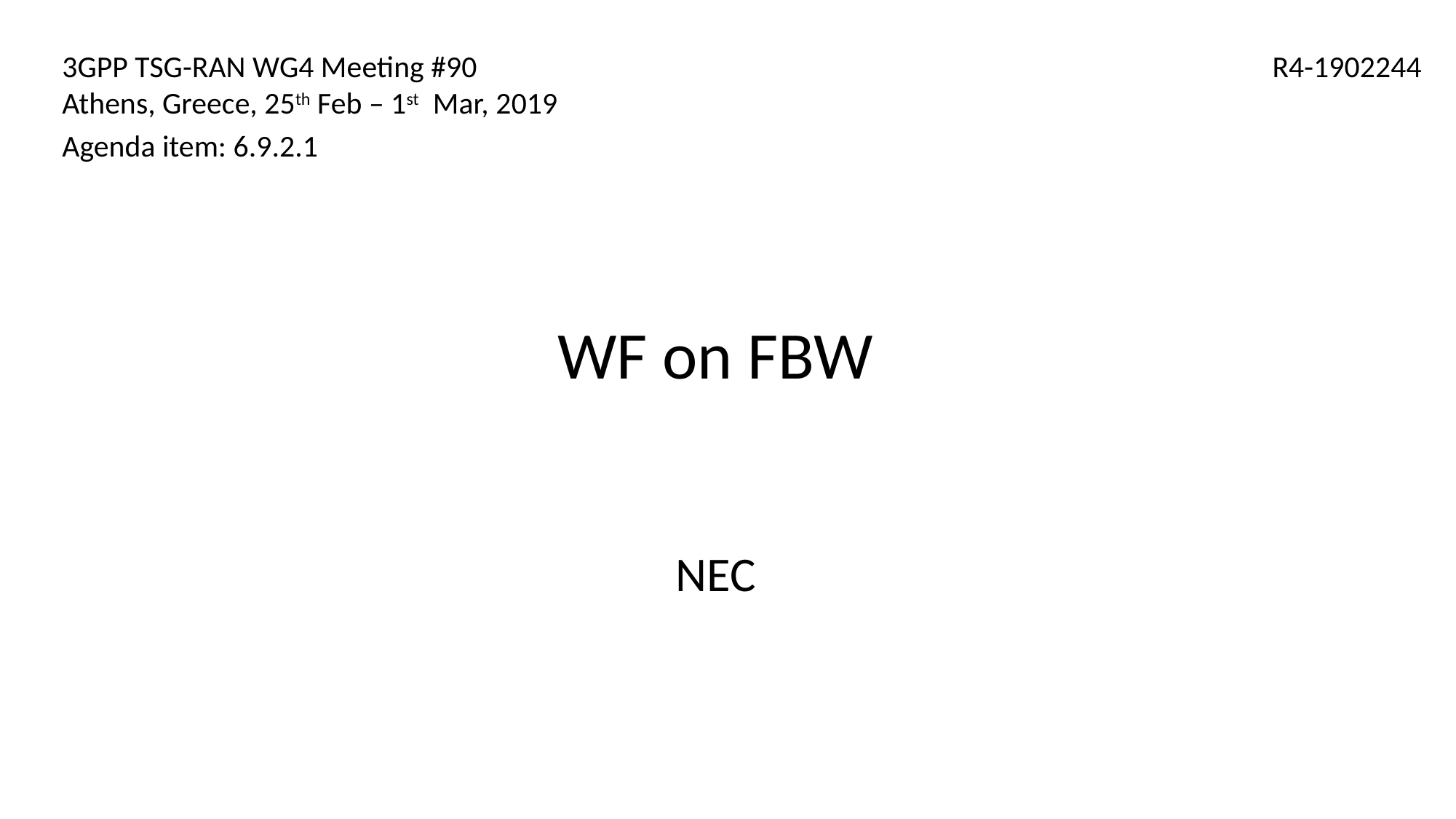

3GPP TSG-RAN WG4 Meeting #90
Athens, Greece, 25th Feb – 1st  Mar, 2019
Agenda item: 6.9.2.1
R4-1902244
WF on FBW
NEC